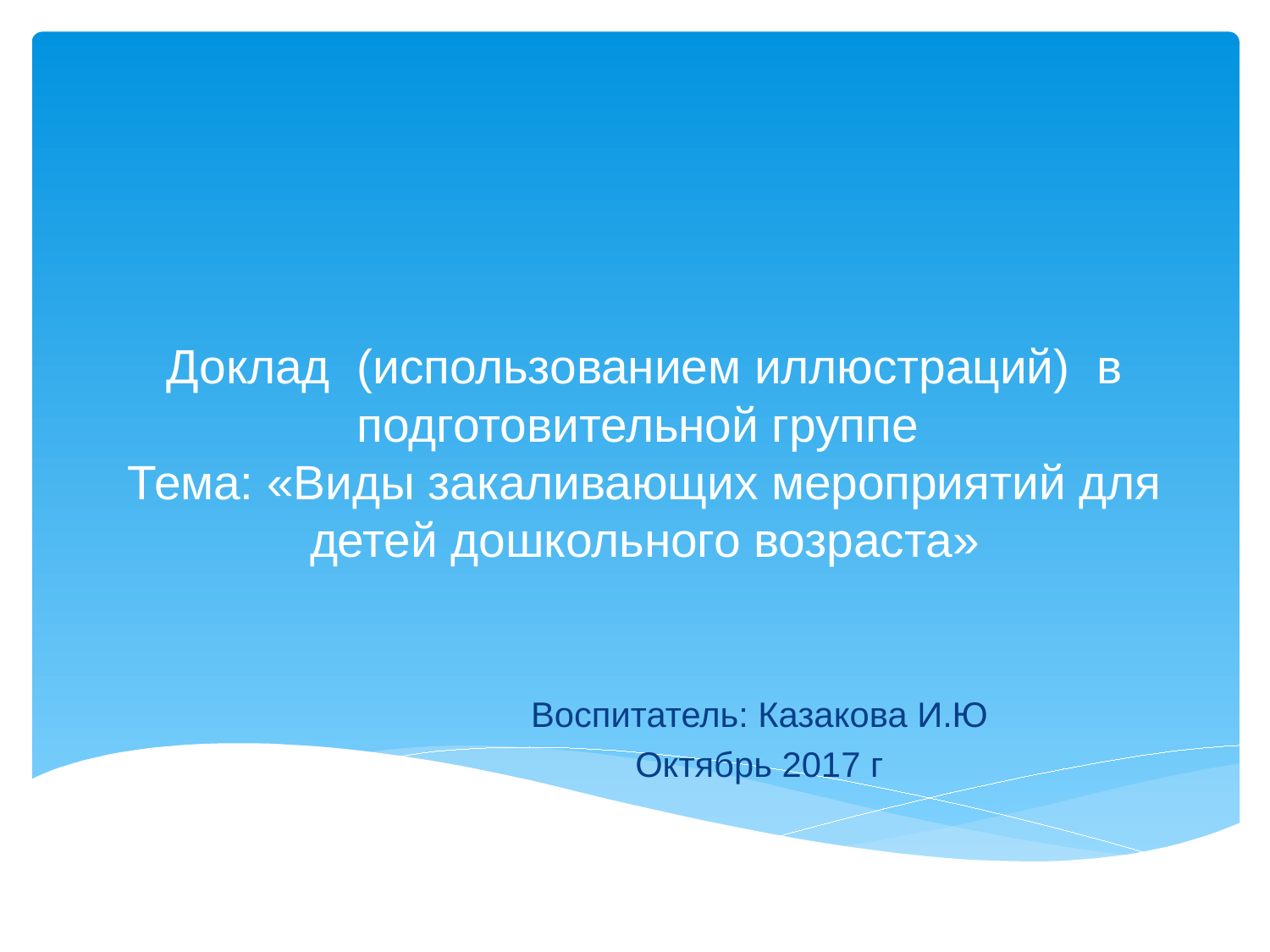

# Доклад  (использованием иллюстраций)  в подготовительной группе Тема: «Виды закаливающих мероприятий для детей дошкольного возраста»
Воспитатель: Казакова И.Ю
Октябрь 2017 г